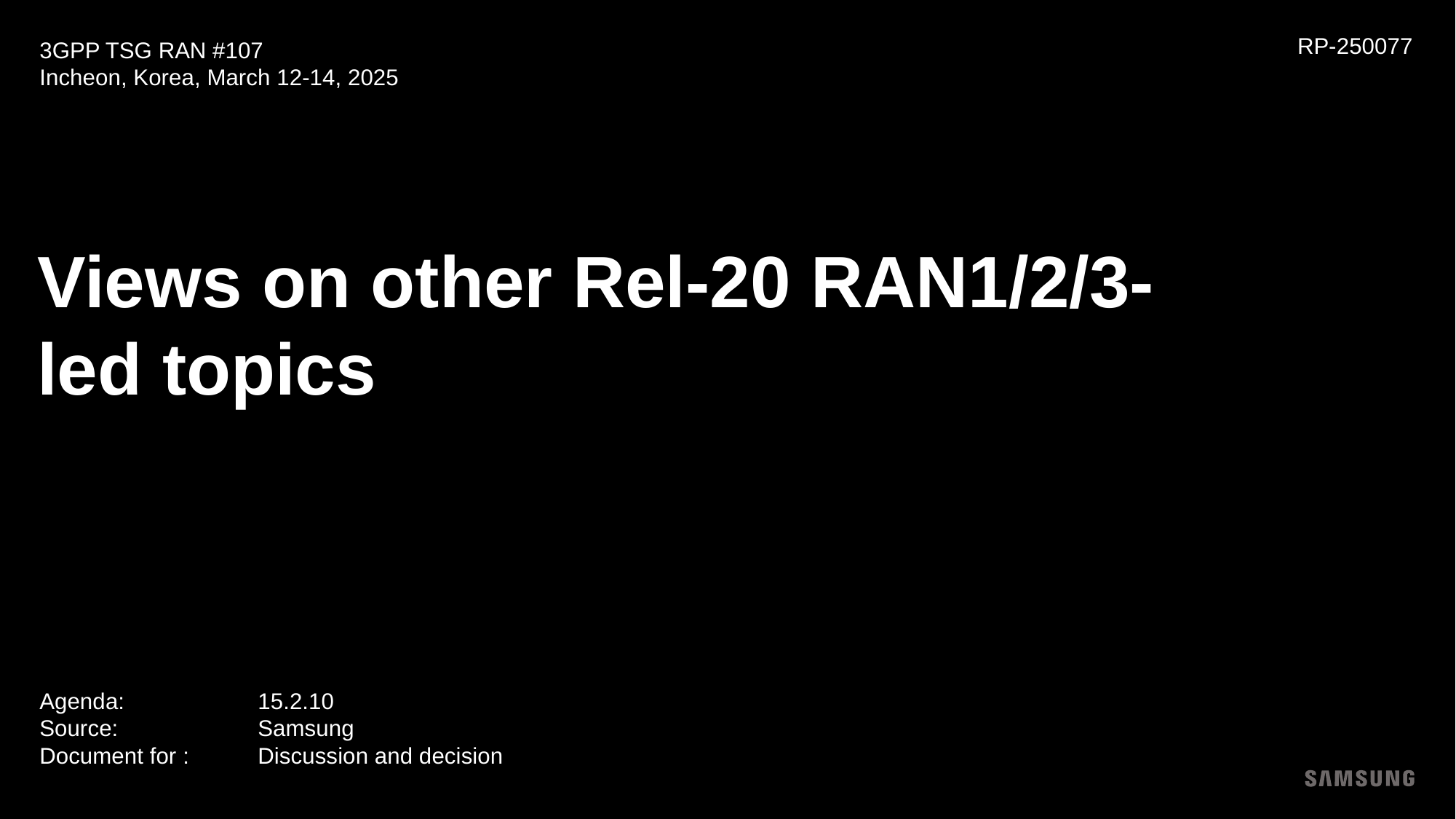

RP-250077
3GPP TSG RAN #107
Incheon, Korea, March 12-14, 2025
Views on other Rel-20 RAN1/2/3-led topics
Agenda: 		15.2.10
Source:		Samsung
Document for : 	Discussion and decision